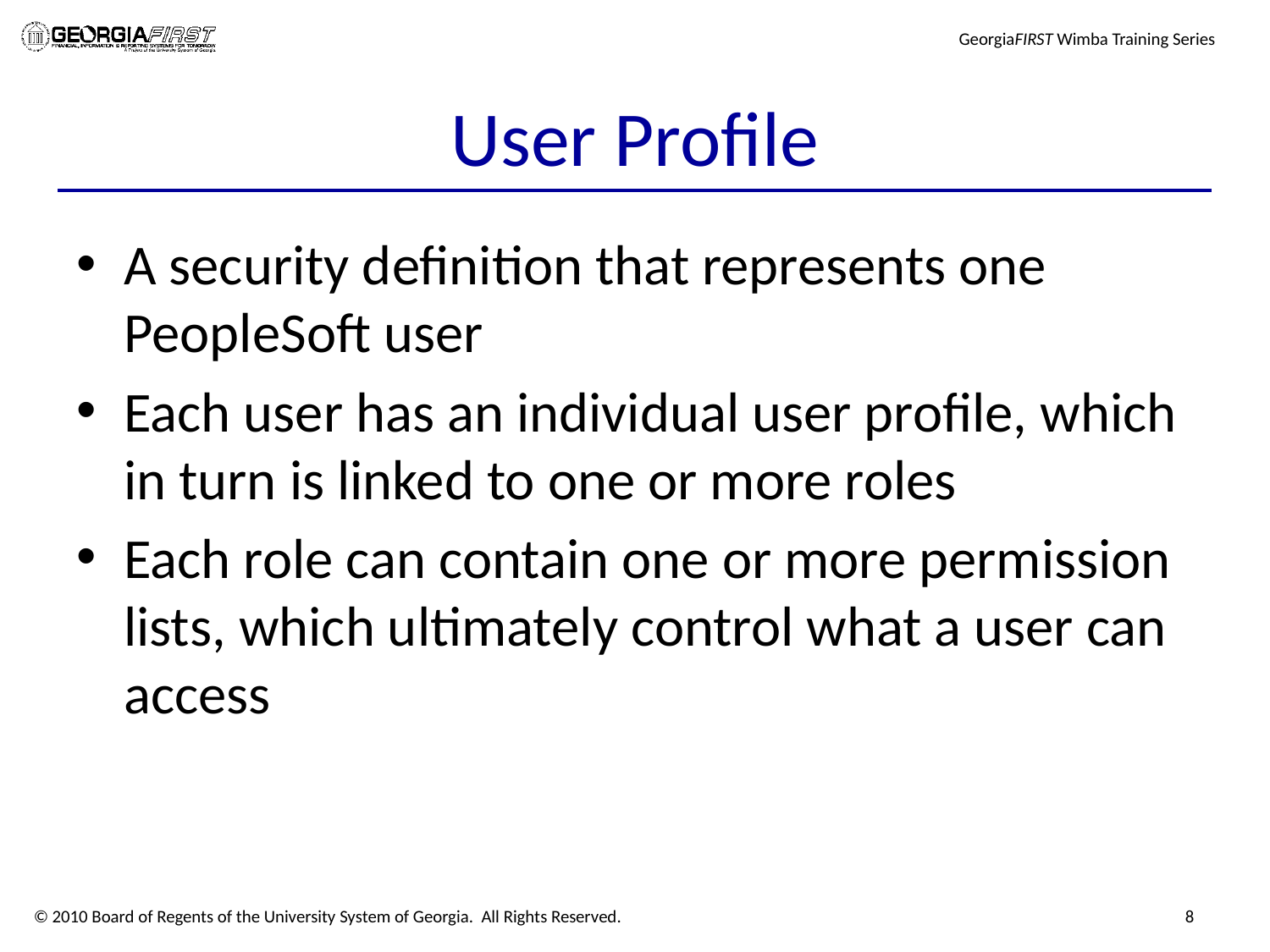

# User Profile
A security definition that represents one PeopleSoft user
Each user has an individual user profile, which in turn is linked to one or more roles
Each role can contain one or more permission lists, which ultimately control what a user can access